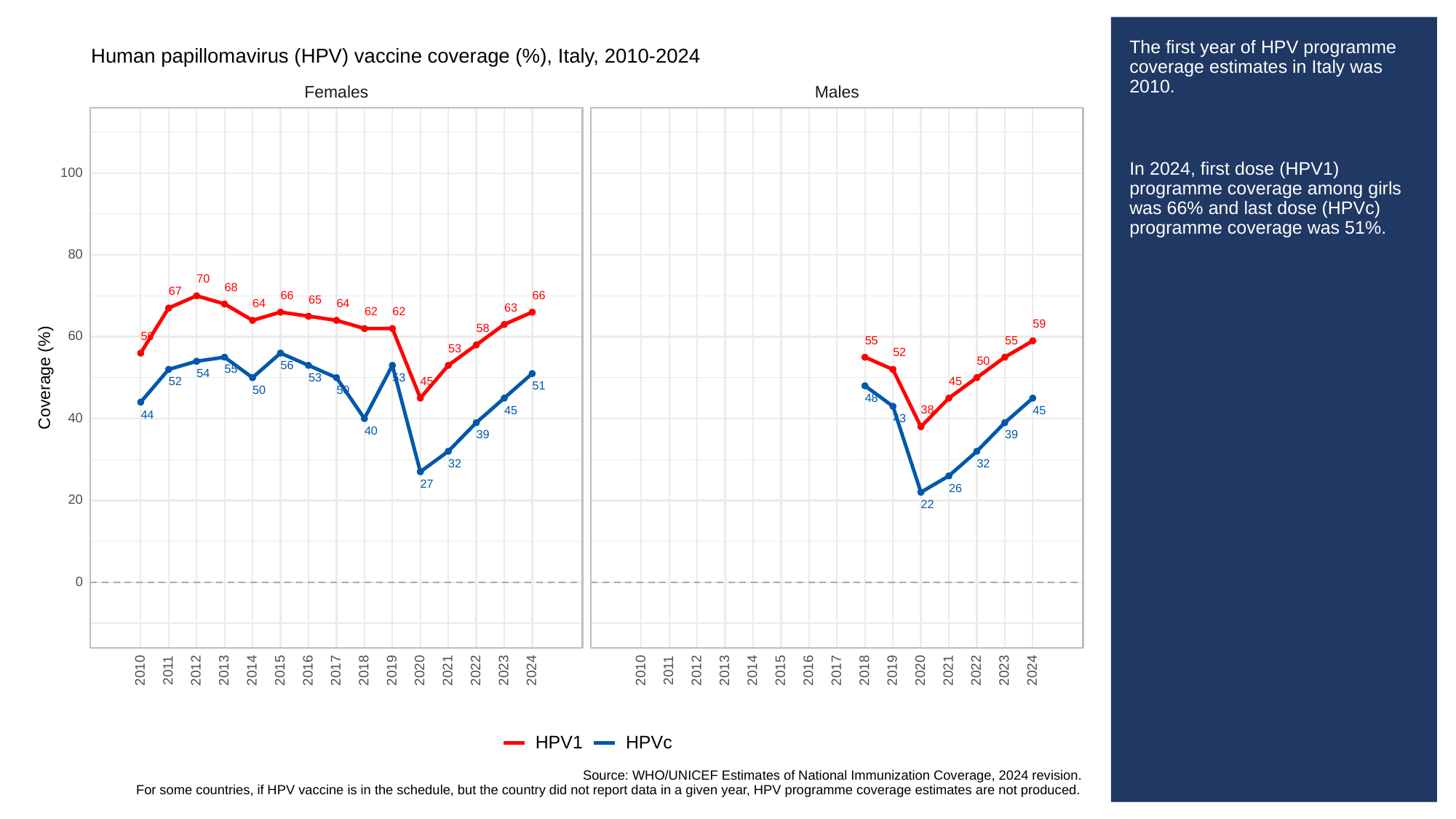

# The first year of HPV programme coverage estimates in Italy was 2010.

In 2024, first dose (HPV1) programme coverage among girls was 66% and last dose (HPVc) programme coverage was 51%.

Human papillomavirus (HPV) vaccine coverage (%), Italy, 2010-2024
Females
Males

100

80

70
68
67
66
66

65

64
64

63

62
62

59

58

60
56

55
55

53
52

50

56

55

54
Coverage (%)

53
53

45
45

52
51

50
50
48

38
45
45
44
40
43

40
39
39

32
32

27
26

20

22

0

2013
2023
2013
2023
2010
2011
2012
2014
2015
2016
2017
2018
2019
2020
2021
2022
2024
2010
2011
2012
2014
2015
2016
2017
2018
2019
2020
2021
2022
2024
HPVc
HPV1

Source: WHO/UNICEF Estimates of National Immunization Coverage, 2024 revision.
For some countries, if HPV vaccine is in the schedule, but the country did not report data in a given year, HPV programme coverage estimates are not produced.